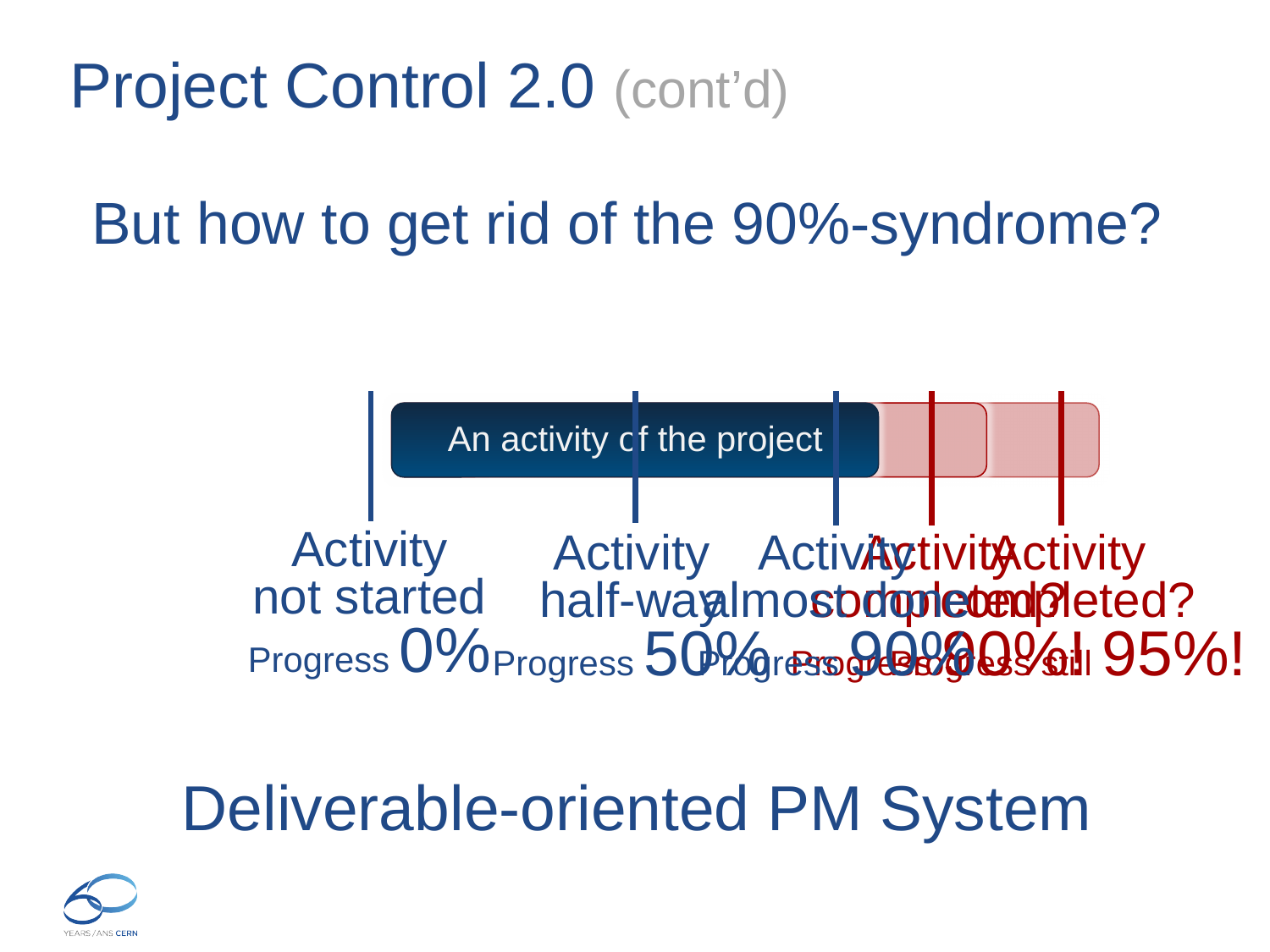

# Project Control 2.0 (cont’d)
But how to get rid of the 90%-syndrome?

Activity
not started
Progress 0%

Activity
completed?
Progress still 95%!

Activity
completed?
Progress 90%!
Activity
half-way
Progress 50%
Activity
almost done
Progress 90%

An activity of the project
Deliverable-oriented PM System